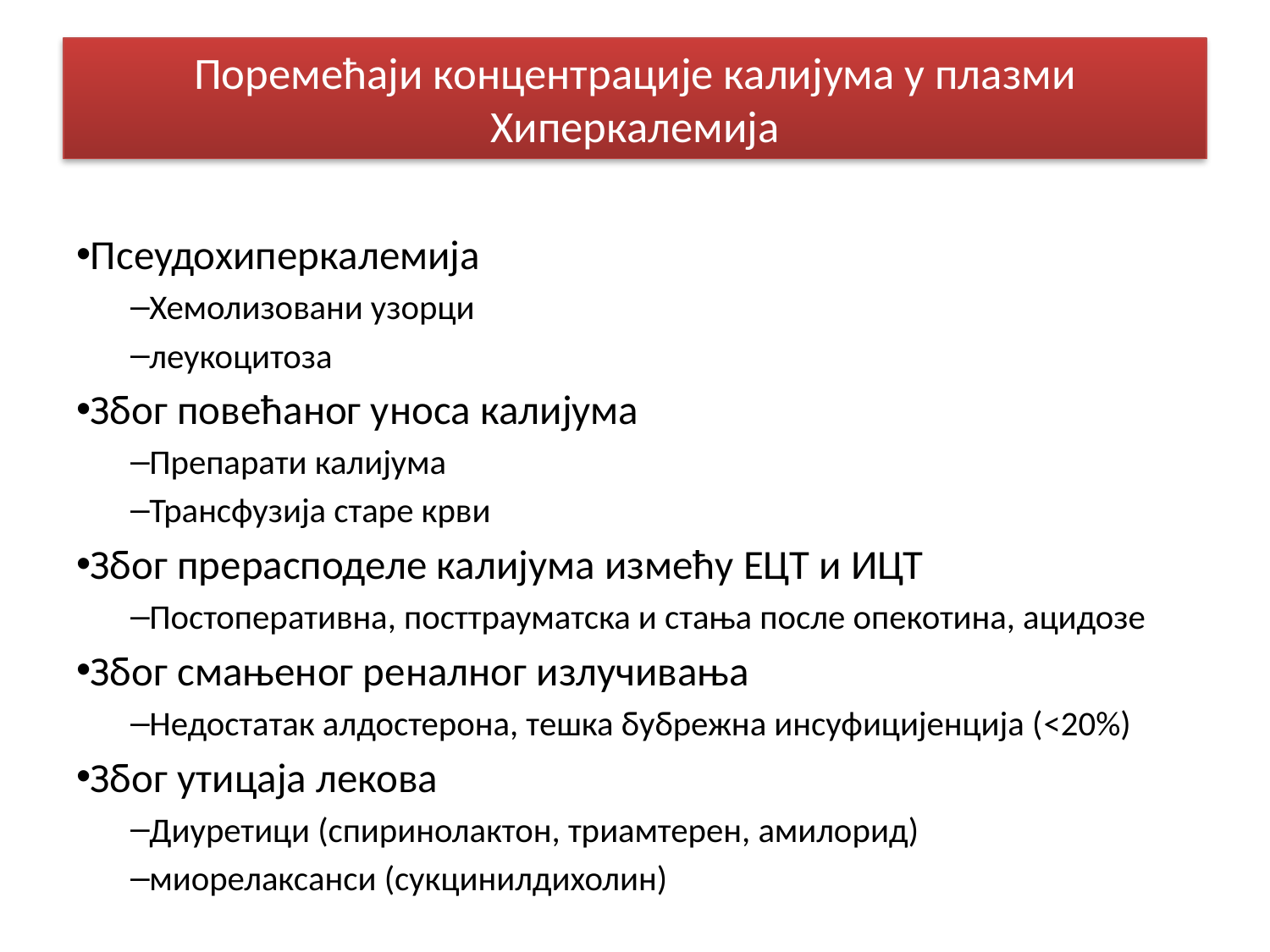

# Поремећаји концентрације калијума у плазми Хиперкалемија
Псеудохиперкалемија
Хемолизовани узорци
леукоцитоза
Због повећаног уноса калијума
Препарати калијума
Трансфузија старе крви
Због прерасподеле калијума измећу ЕЦТ и ИЦТ
Постоперативна, посттрауматска и стања после опекотина, ацидозе
Због смањеног реналног излучивања
Недостатак алдостерона, тешка бубрежна инсуфицијенција (<20%)
Због утицаја лекова
Диуретици (спиринолактон, триамтерен, амилорид)
миорелаксанси (сукцинилдихолин)